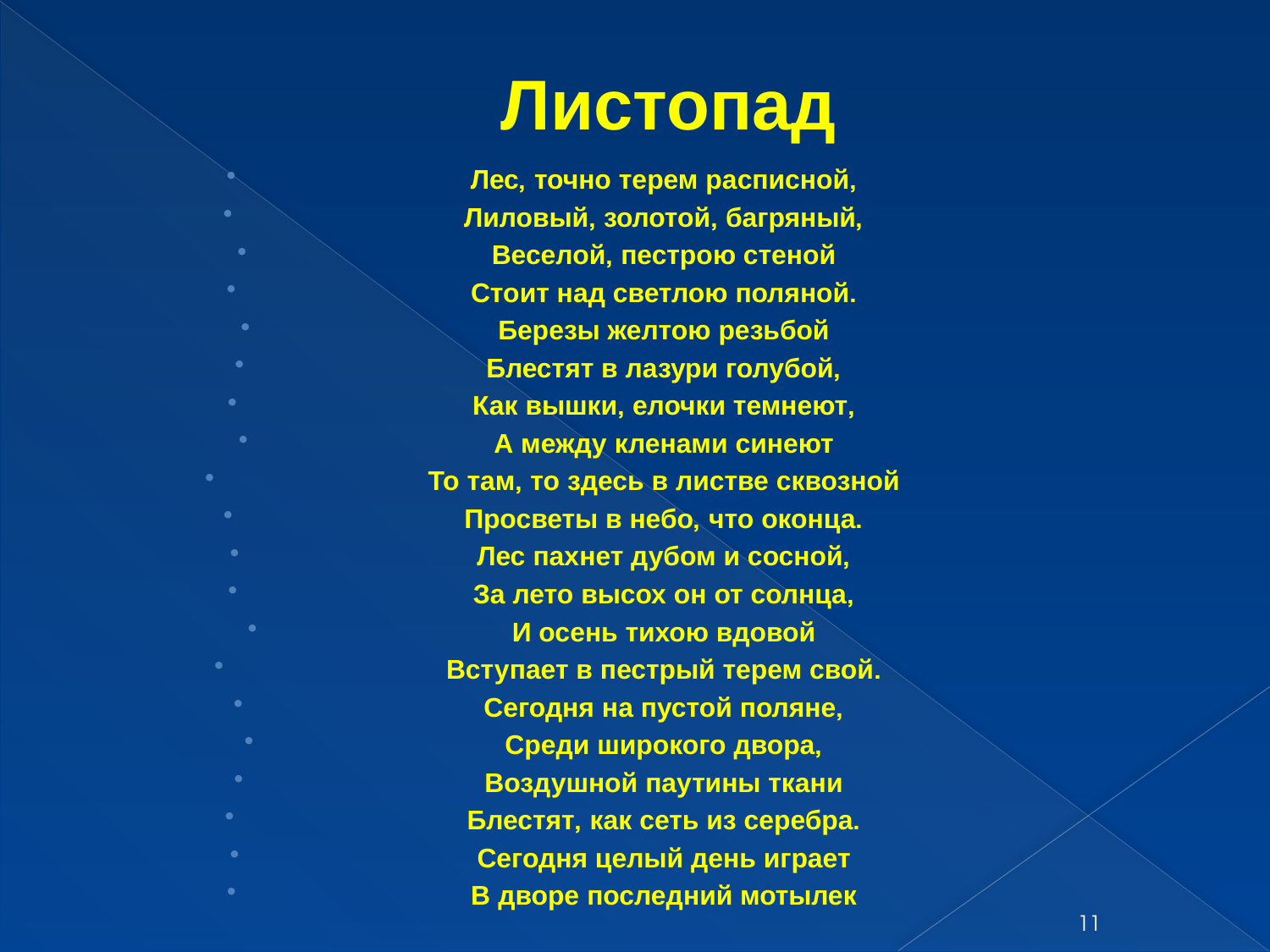

# Листопад
Лес, точно терем расписной,
Лиловый, золотой, багряный,
Веселой, пестрою стеной
Стоит над светлою поляной.
Березы желтою резьбой
Блестят в лазури голубой,
Как вышки, елочки темнеют,
А между кленами синеют
То там, то здесь в листве сквозной
Просветы в небо, что оконца.
Лес пахнет дубом и сосной,
За лето высох он от солнца,
И осень тихою вдовой
Вступает в пестрый терем свой.
Сегодня на пустой поляне,
Среди широкого двора,
Воздушной паутины ткани
Блестят, как сеть из серебра.
Сегодня целый день играет
В дворе последний мотылек

11